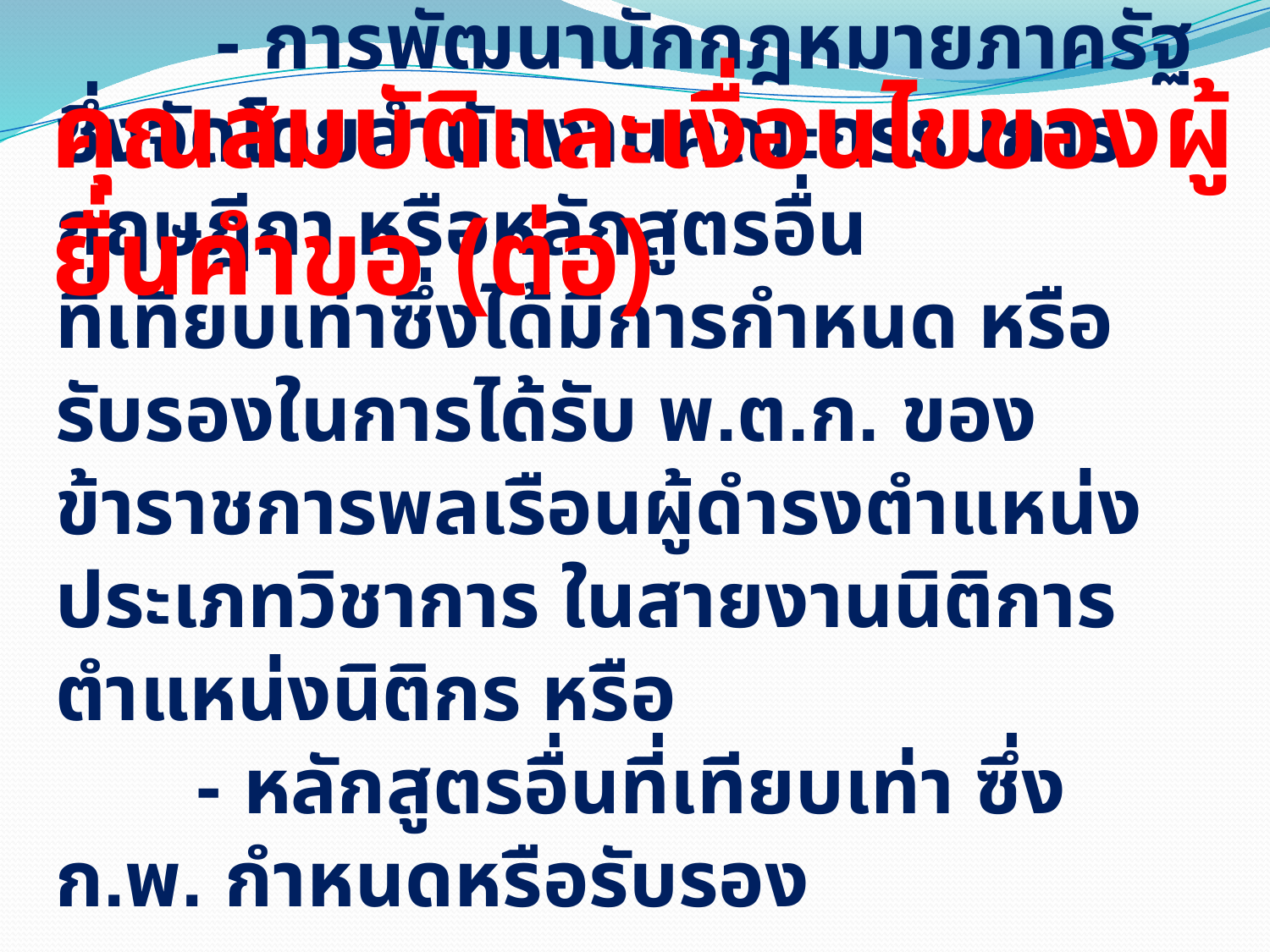

คุณสมบัติและเงื่อนไขของผู้ยื่นคำขอ (ต่อ)
# ๒. ได้รับประกาศนียบัตรการอบรมหลักสูตร ดังนี้ - การพัฒนานักกฎหมายภาครัฐ ซึ่งจัดโดยสำนักงานคณะกรรมการกฤษฎีกา หรือหลักสูตรอื่น ที่เทียบเท่าซึ่งได้มีการกำหนด หรือรับรองในการได้รับ พ.ต.ก. ของข้าราชการพลเรือนผู้ดำรงตำแหน่งประเภทวิชาการ ในสายงานนิติการ ตำแหน่งนิติกร หรือ - หลักสูตรอื่นที่เทียบเท่า ซึ่ง ก.พ. กำหนดหรือรับรอง